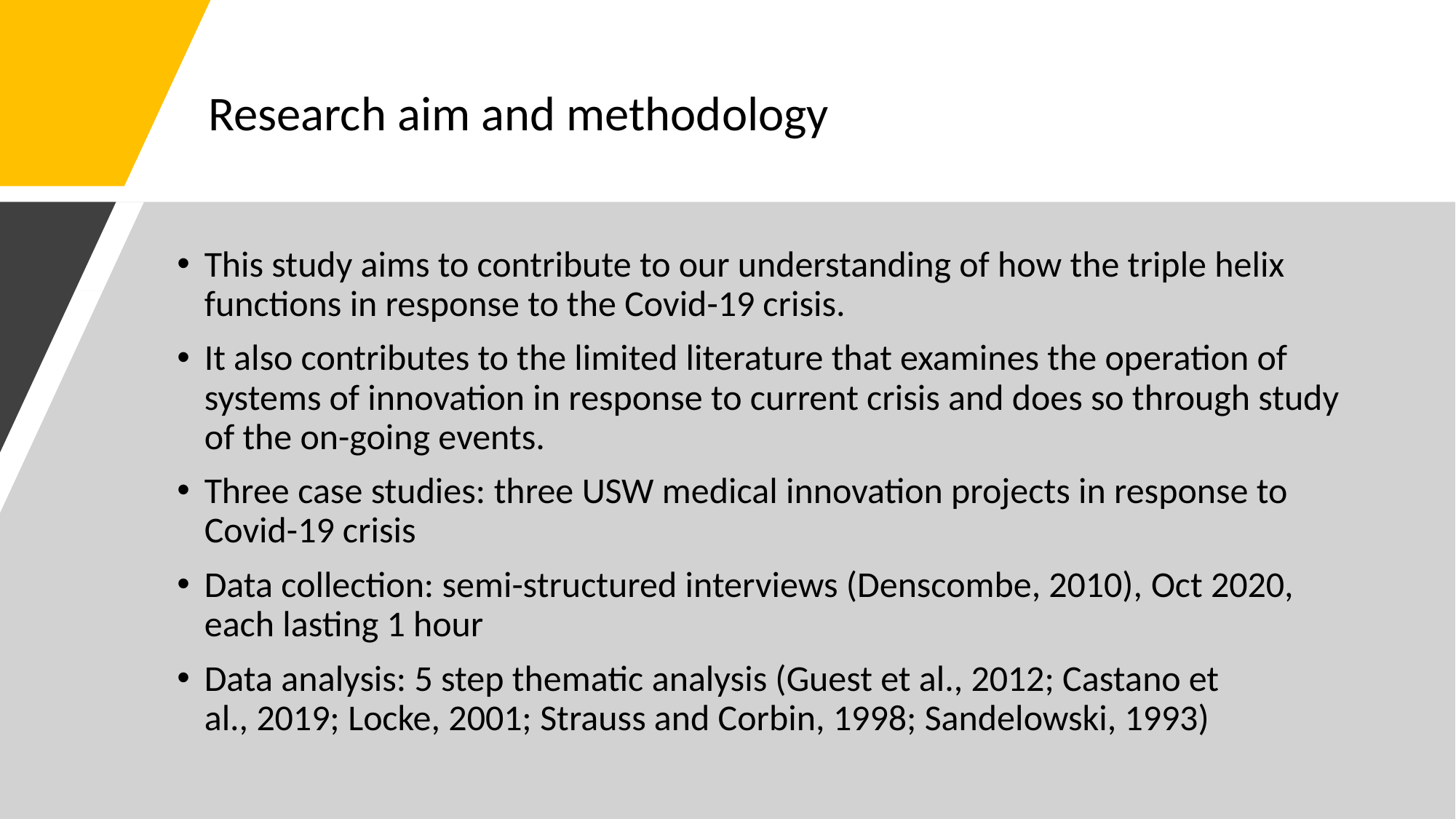

# Research aim and methodology

This study aims to contribute to our understanding of how the triple helix functions in response to the Covid-19 crisis.
It also contributes to the limited literature that examines the operation of systems of innovation in response to current crisis and does so through study of the on-going events.
Three case studies: three USW medical innovation projects in response to Covid-19 crisis
Data collection: semi-structured interviews (Denscombe, 2010), Oct 2020, each lasting 1 hour
Data analysis: 5 step thematic analysis (Guest et al., 2012; Castano et al., 2019; Locke, 2001; Strauss and Corbin, 1998; Sandelowski, 1993)